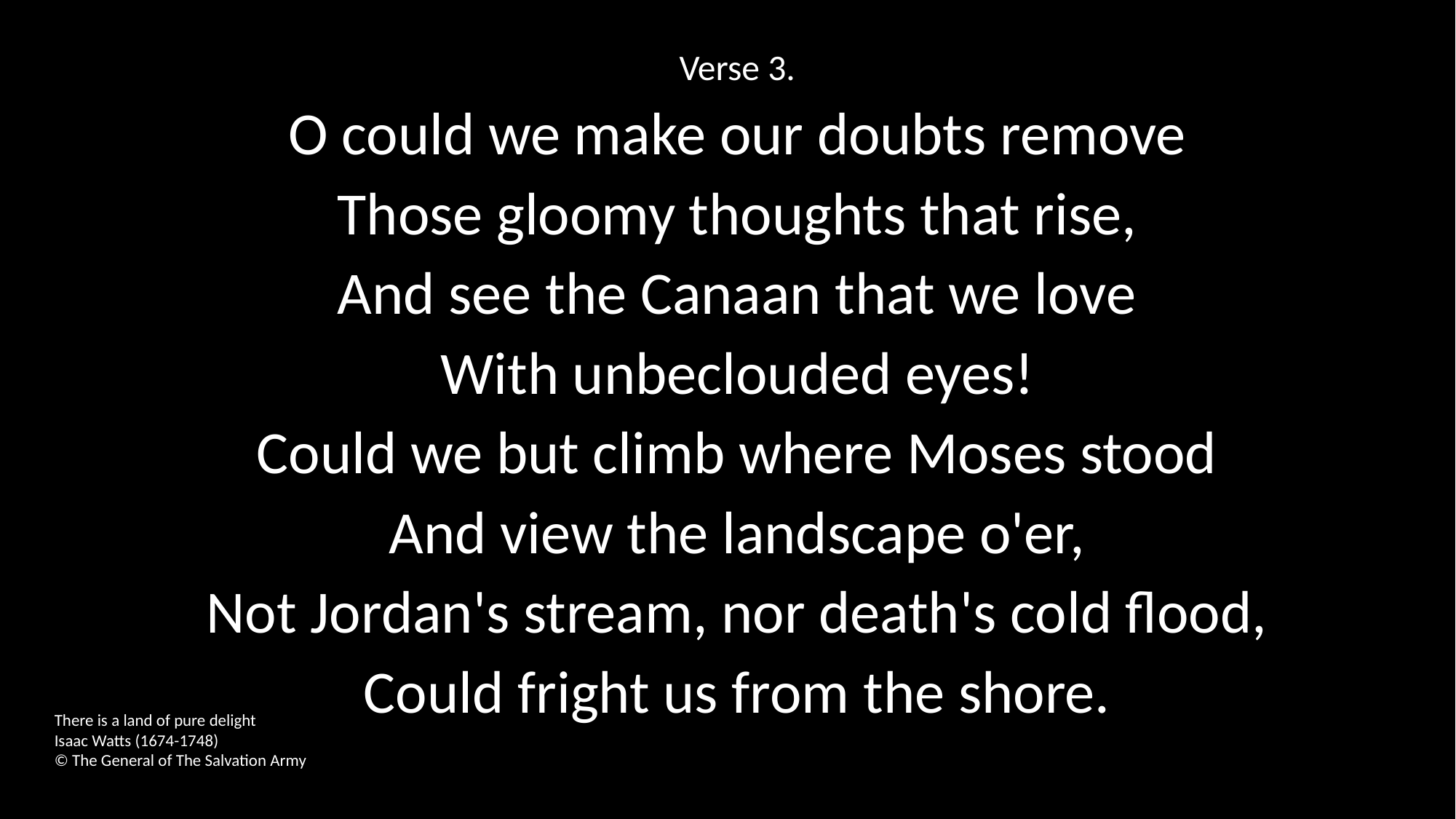

Verse 3.
O could we make our doubts remove
Those gloomy thoughts that rise,
And see the Canaan that we love
With unbeclouded eyes!
Could we but climb where Moses stood
And view the landscape o'er,
Not Jordan's stream, nor death's cold flood,
Could fright us from the shore.
There is a land of pure delight
Isaac Watts (1674-1748)
© The General of The Salvation Army